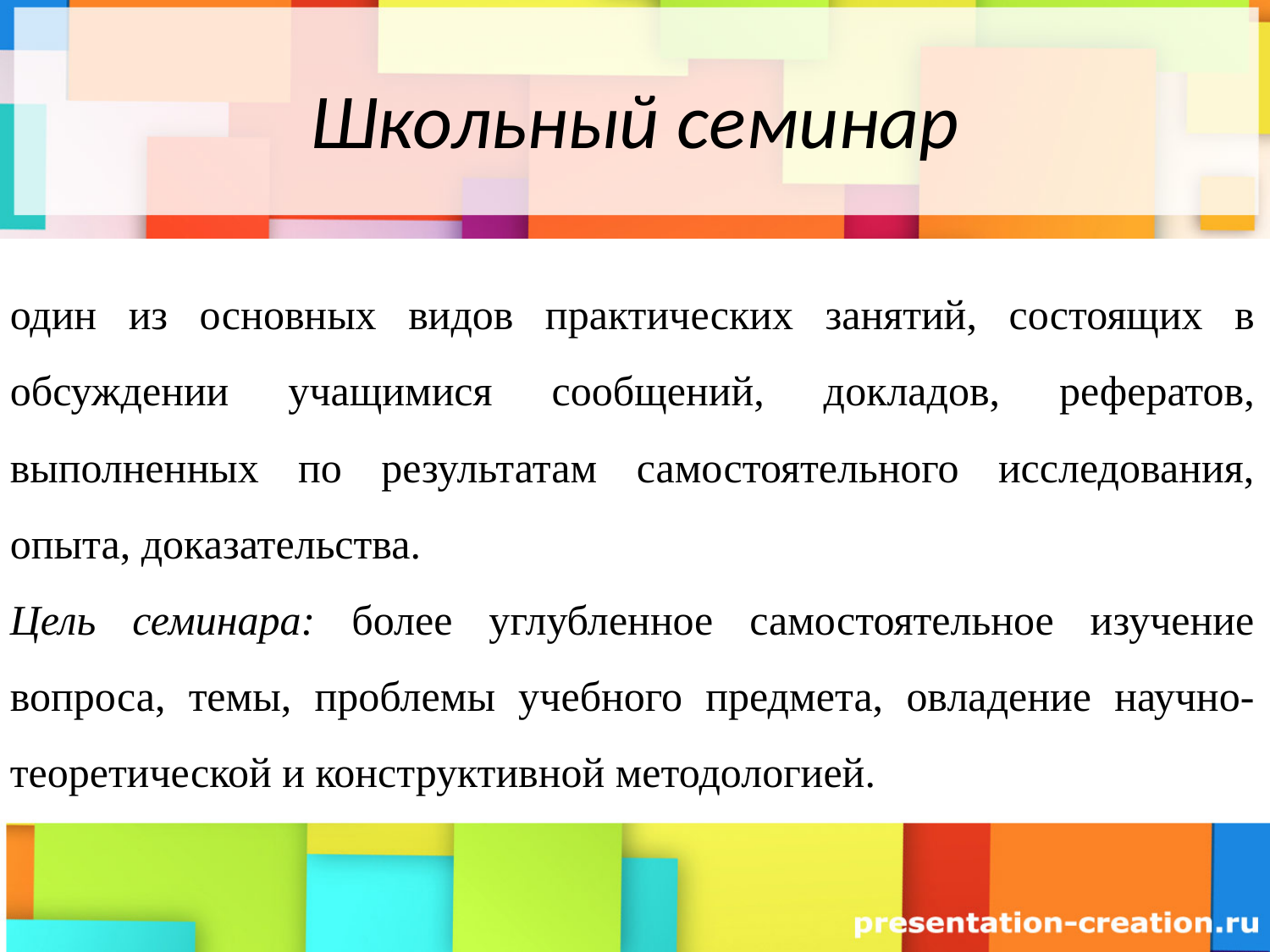

# Школьный семинар
один из основных видов практических занятий, состоящих в обсуждении учащимися сообщений, докладов, рефератов, выполненных по результатам самостоятельного исследования, опыта, доказательства.
Цель семинара: более углубленное самостоятельное изучение вопроса, темы, проблемы учебного предмета, овладение научно-теоретической и конструктивной методологией.